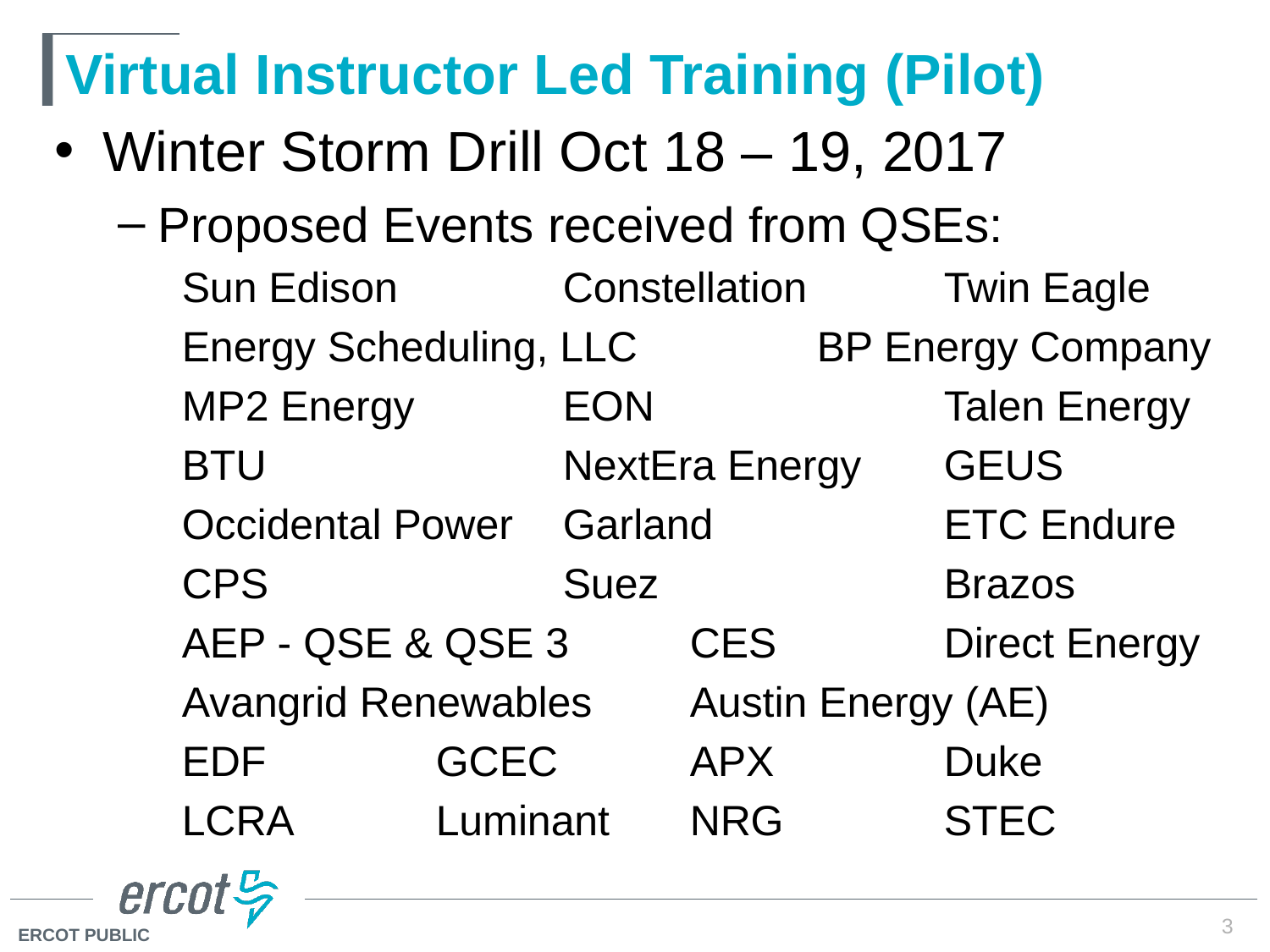

# Virtual Instructor Led Training (Pilot)
Winter Storm Drill Oct 18 – 19, 2017
Proposed Events received from QSEs:
Sun Edison		Constellation		Twin Eagle
Energy Scheduling, LLC 		BP Energy Company
MP2 Energy		EON			Talen Energy
BTU			NextEra Energy	GEUS
Occidental Power	Garland		ETC Endure
CPS			Suez			Brazos
AEP - QSE & QSE 3	CES		Direct Energy
Avangrid Renewables	Austin Energy (AE)
EDF		GCEC		APX		Duke
LCRA		Luminant	NRG		STEC

3